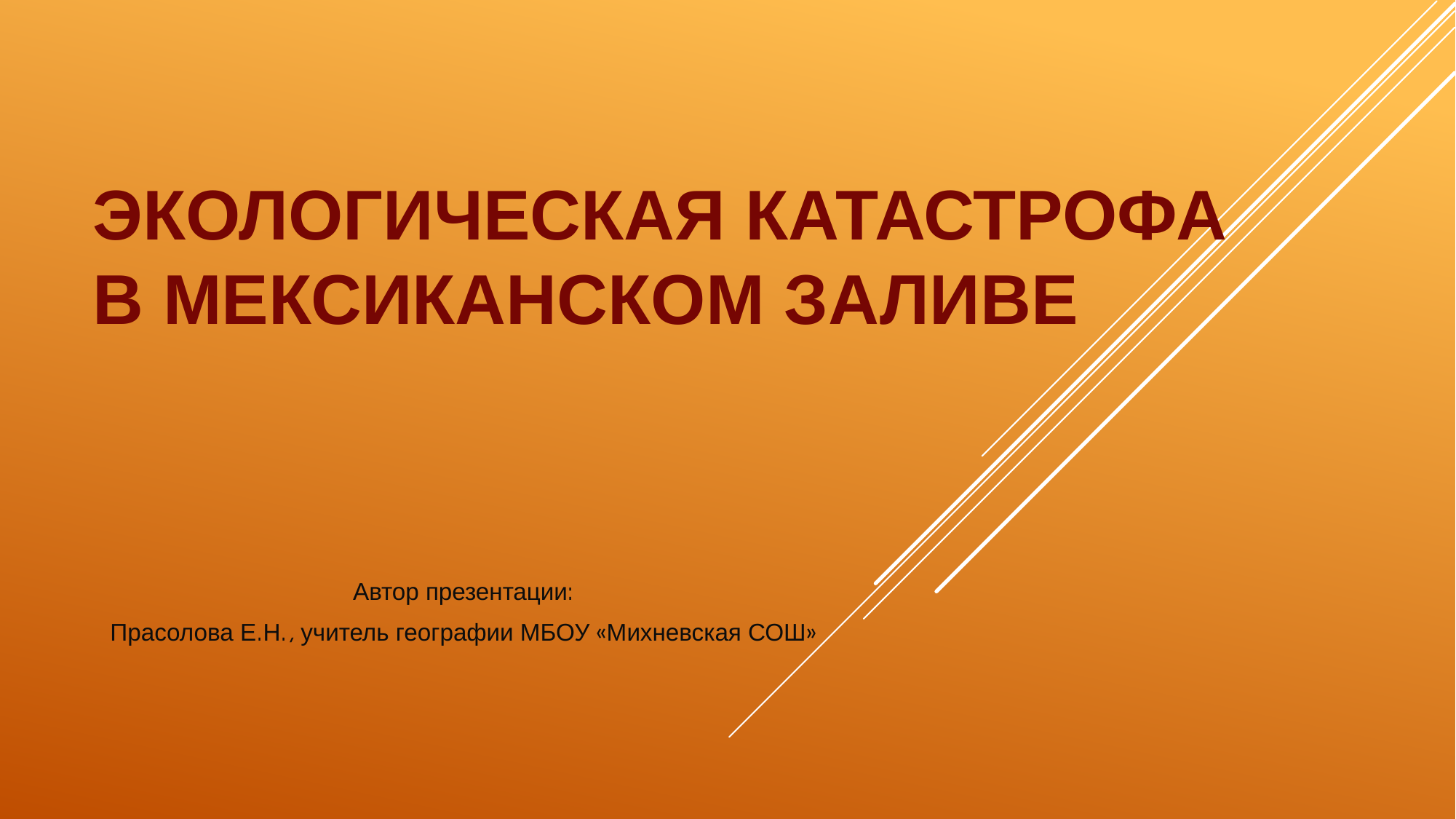

# экологическая катастрофа в Мексиканском заливе

Автор презентации:
Прасолова Е.Н., учитель географии МБОУ «Михневская СОШ»